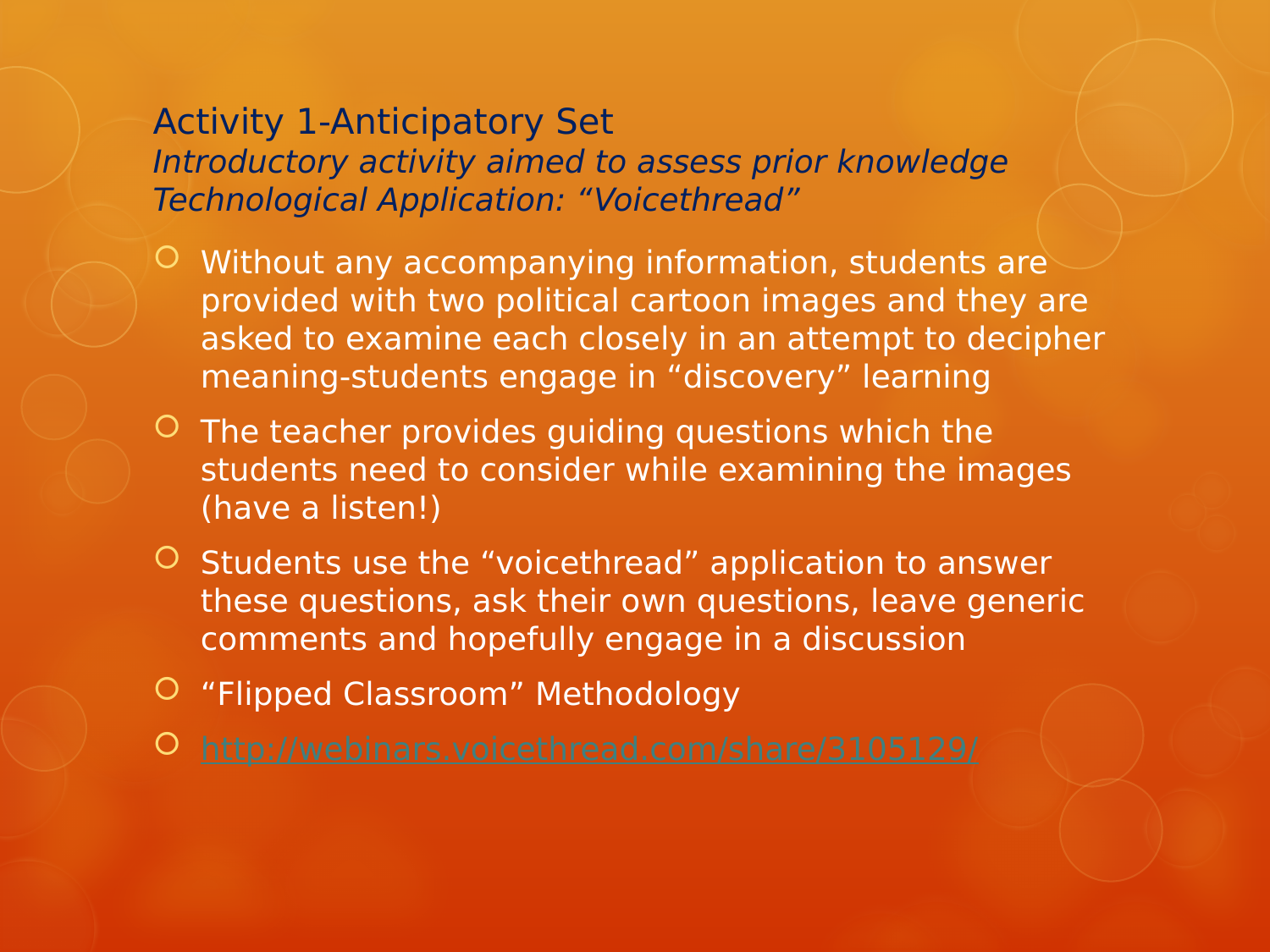

# Activity 1-Anticipatory Set Introductory activity aimed to assess prior knowledge Technological Application: “Voicethread”
Without any accompanying information, students are provided with two political cartoon images and they are asked to examine each closely in an attempt to decipher meaning-students engage in “discovery” learning
The teacher provides guiding questions which the students need to consider while examining the images (have a listen!)
Students use the “voicethread” application to answer these questions, ask their own questions, leave generic comments and hopefully engage in a discussion
“Flipped Classroom” Methodology
http://webinars.voicethread.com/share/3105129/